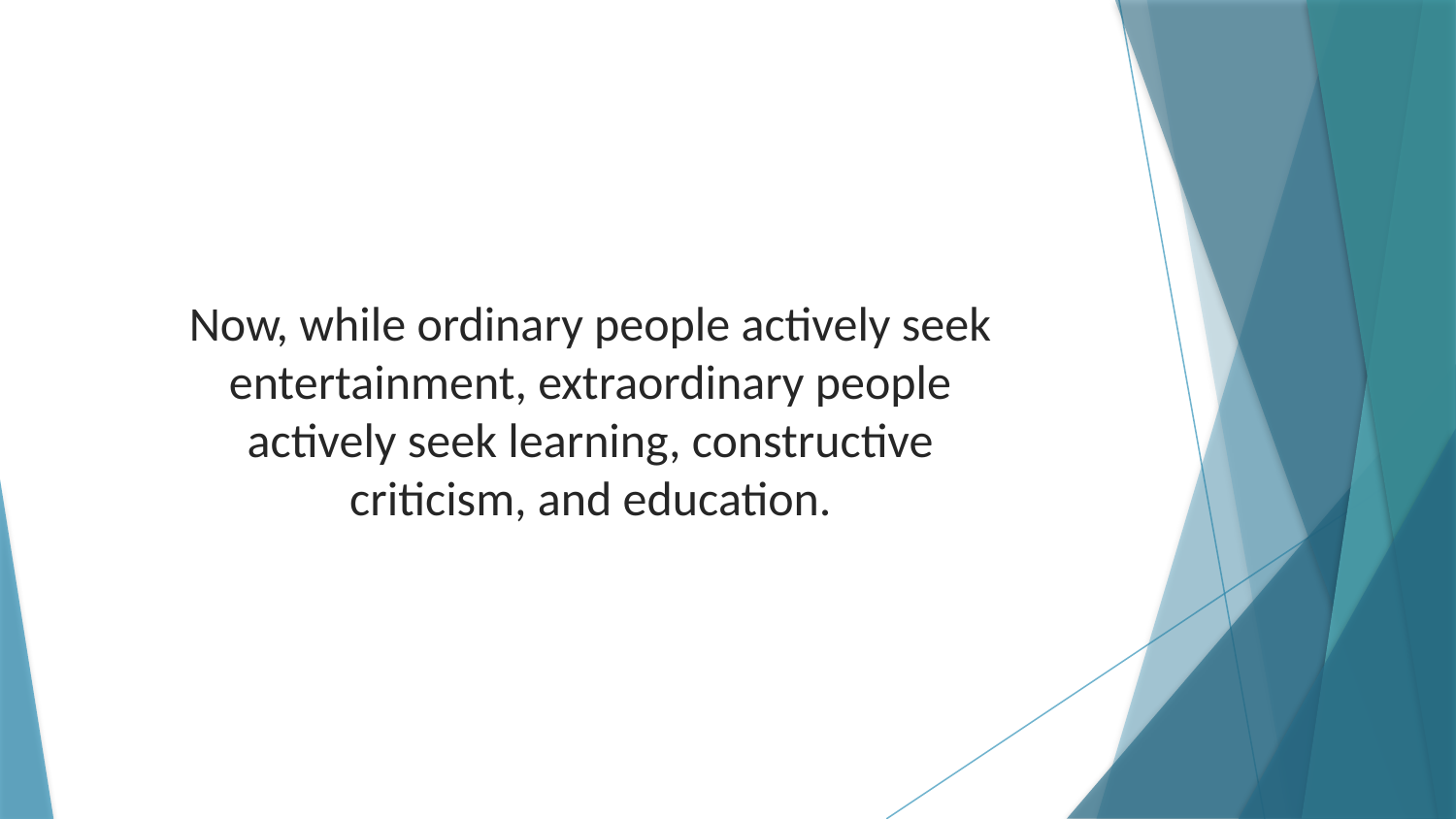

Now, while ordinary people actively seek entertainment, extraordinary people actively seek learning, constructive criticism, and education.